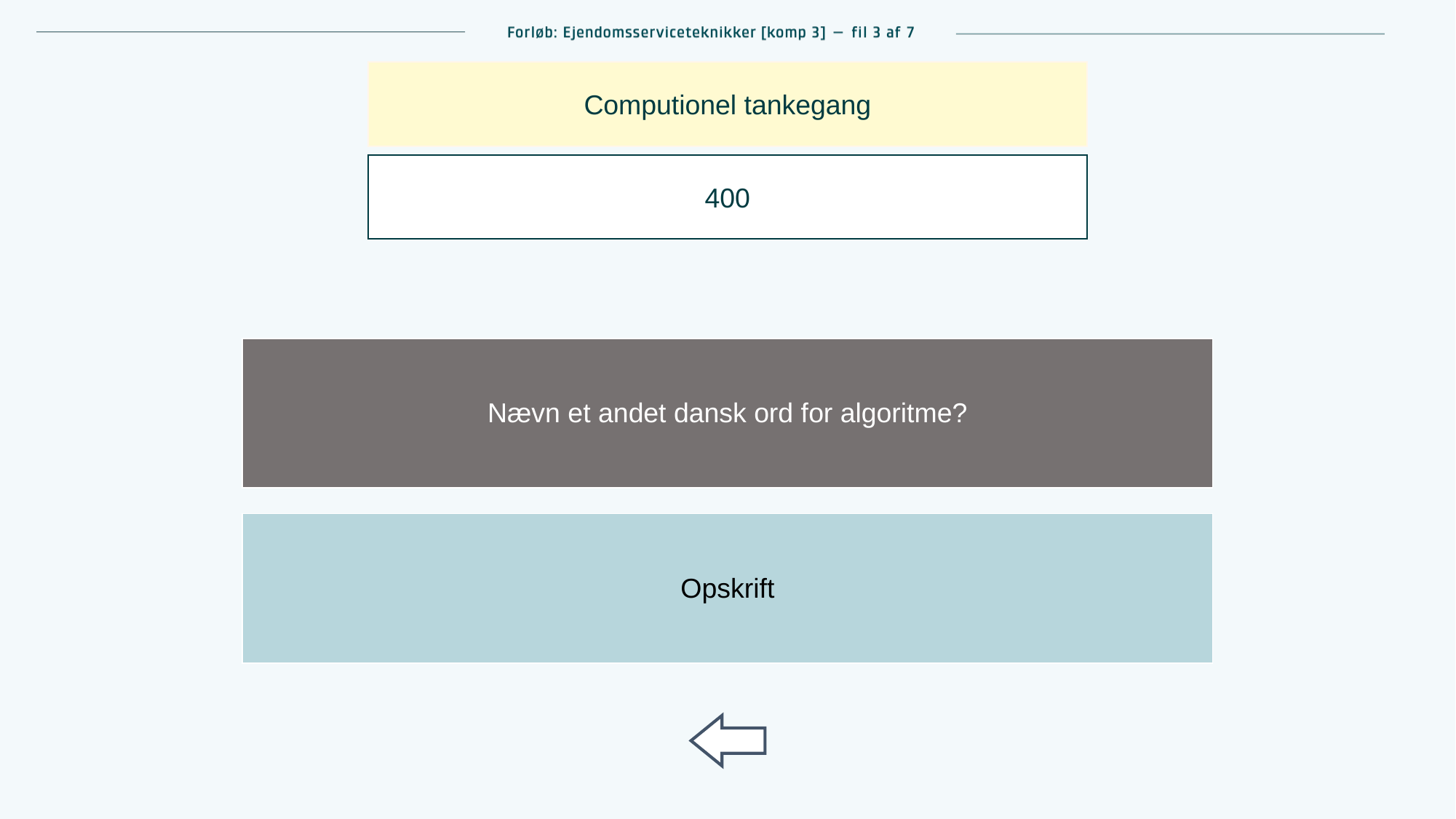

Computionel tankegang

400
| Nævn et andet dansk ord for algoritme? |
| --- |
| Opskrift |
| --- |

23